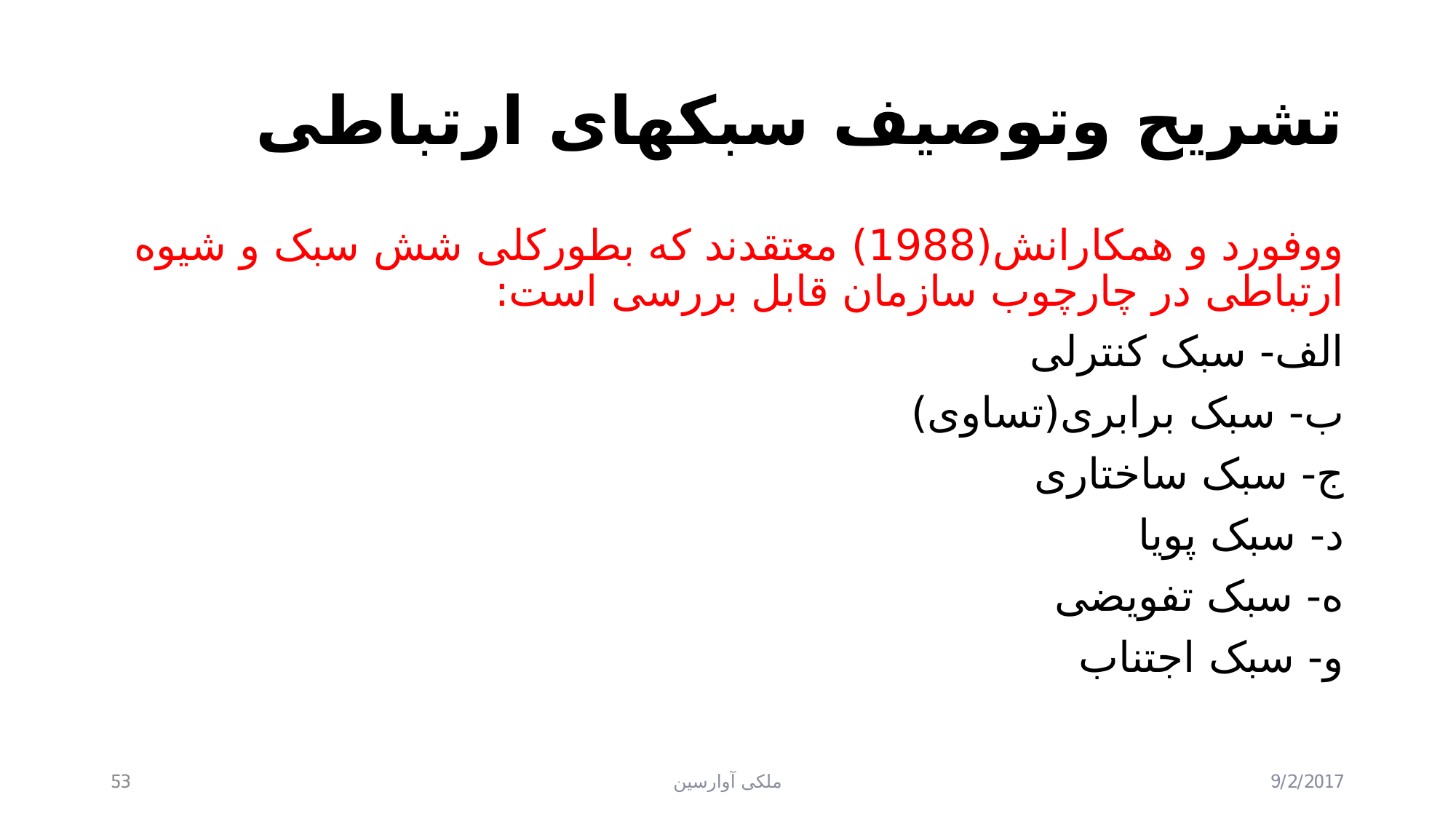

# تشریح وتوصیف سبکهای ارتباطی
ووفورد و همکارانش(1988) معتقدند که بطورکلی شش سبک و شیوه ارتباطی در چارچوب سازمان قابل بررسی است:
الف- سبک کنترلی
ب- سبک برابری(تساوی)
ج- سبک ساختاری
د- سبک پویا
ه- سبک تفویضی
و- سبک اجتناب
53
ملکی آوارسین
9/2/2017